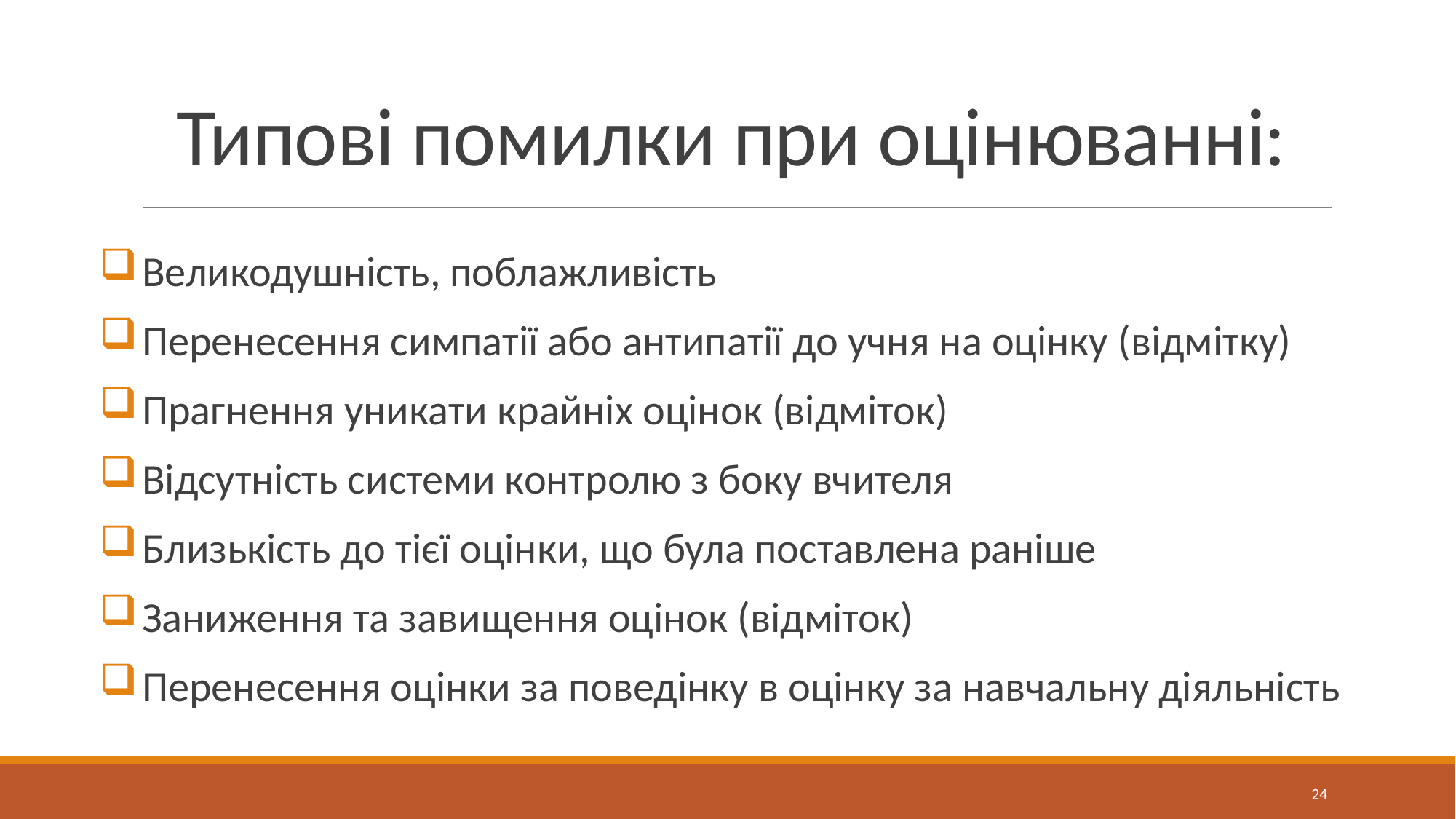

# Типові помилки при оцінюванні:
Великодушність, поблажливість
Перенесення симпатії або антипатії до учня на оцінку (відмітку)
Прагнення уникати крайніх оцінок (відміток)
Відсутність системи контролю з боку вчителя
Близькість до тієї оцінки, що була поставлена раніше
Заниження та завищення оцінок (відміток)
Перенесення оцінки за поведінку в оцінку за навчальну діяльність
24